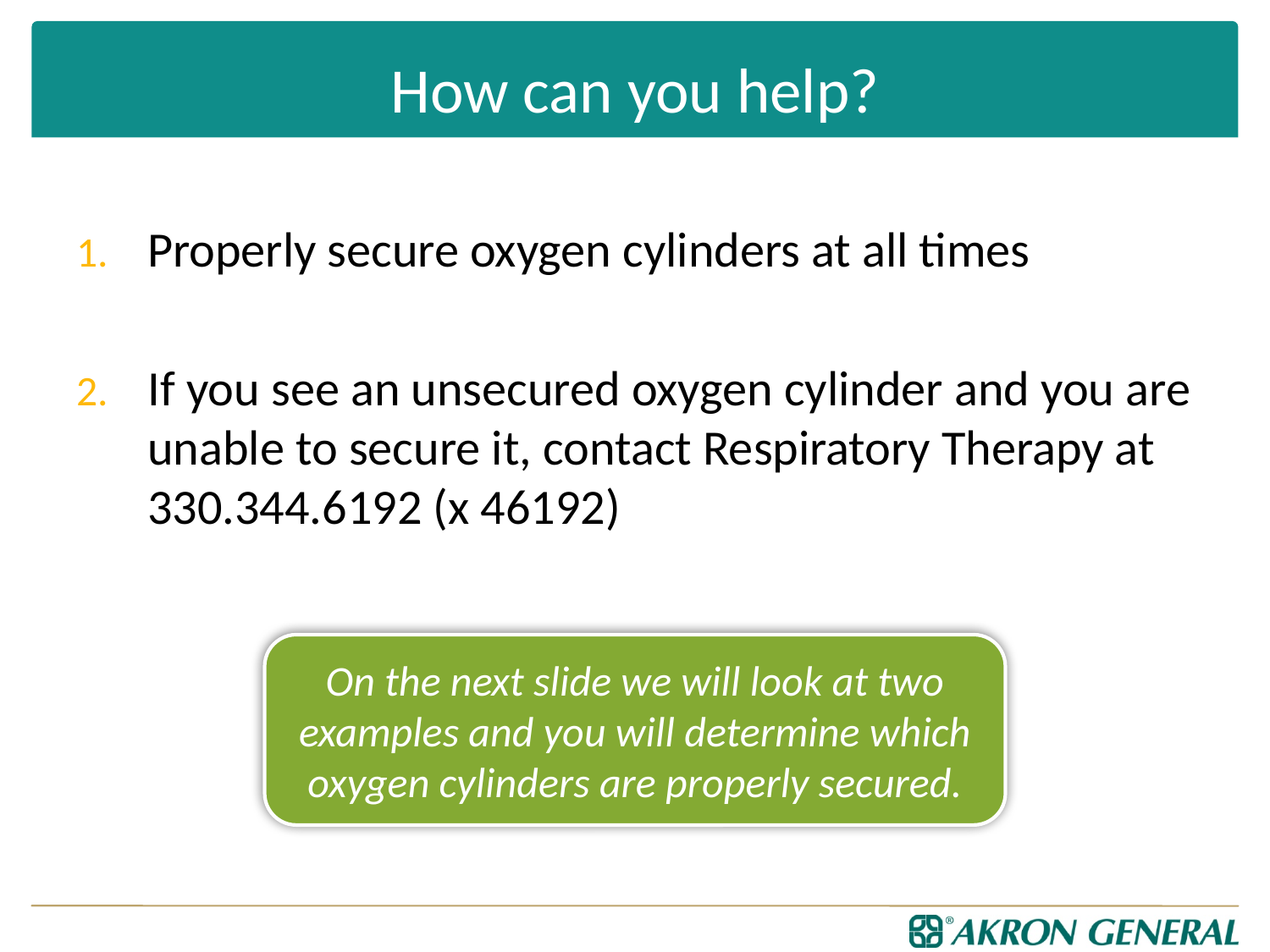

# How can you help?
Properly secure oxygen cylinders at all times

If you see an unsecured oxygen cylinder and you are unable to secure it, contact Respiratory Therapy at 330.344.6192 (x 46192)
On the next slide we will look at two examples and you will determine which oxygen cylinders are properly secured.